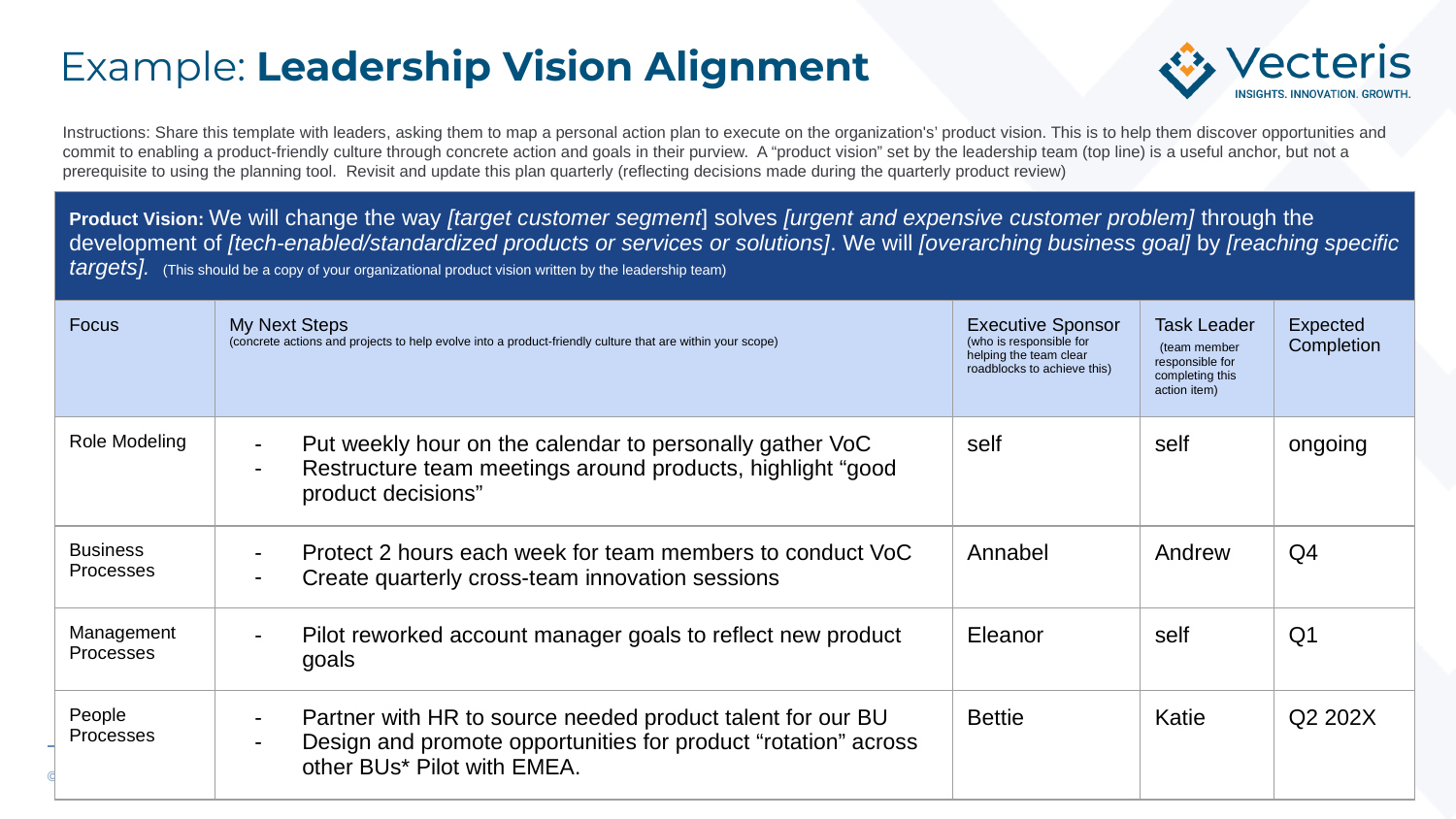

# Example: Leadership Vision Alignment
Instructions: Share this template with leaders, asking them to map a personal action plan to execute on the organization's’ product vision. This is to help them discover opportunities and commit to enabling a product-friendly culture through concrete action and goals in their purview.  A “product vision” set by the leadership team (top line) is a useful anchor, but not a prerequisite to using the planning tool.  Revisit and update this plan quarterly (reflecting decisions made during the quarterly product review)
| Product Vision: We will change the way [target customer segment] solves [urgent and expensive customer problem] through the development of [tech-enabled/standardized products or services or solutions]. We will [overarching business goal] by [reaching specific targets]. (This should be a copy of your organizational product vision written by the leadership team) |  |  |  |  |
| --- | --- | --- | --- | --- |
| Focus | My Next Steps (concrete actions and projects to help evolve into a product-friendly culture that are within your scope) | Executive Sponsor (who is responsible for helping the team clear roadblocks to achieve this) | Task Leader (team member responsible for completing this action item) | Expected Completion |
| Role Modeling | Put weekly hour on the calendar to personally gather VoC Restructure team meetings around products, highlight “good product decisions” | self | self | ongoing |
| Business Processes | Protect 2 hours each week for team members to conduct VoC Create quarterly cross-team innovation sessions | Annabel | Andrew | Q4 |
| Management Processes | Pilot reworked account manager goals to reflect new product goals | Eleanor | self | Q1 |
| People Processes | Partner with HR to source needed product talent for our BU Design and promote opportunities for product “rotation” across other BUs\* Pilot with EMEA. | Bettie | Katie | Q2 202X |